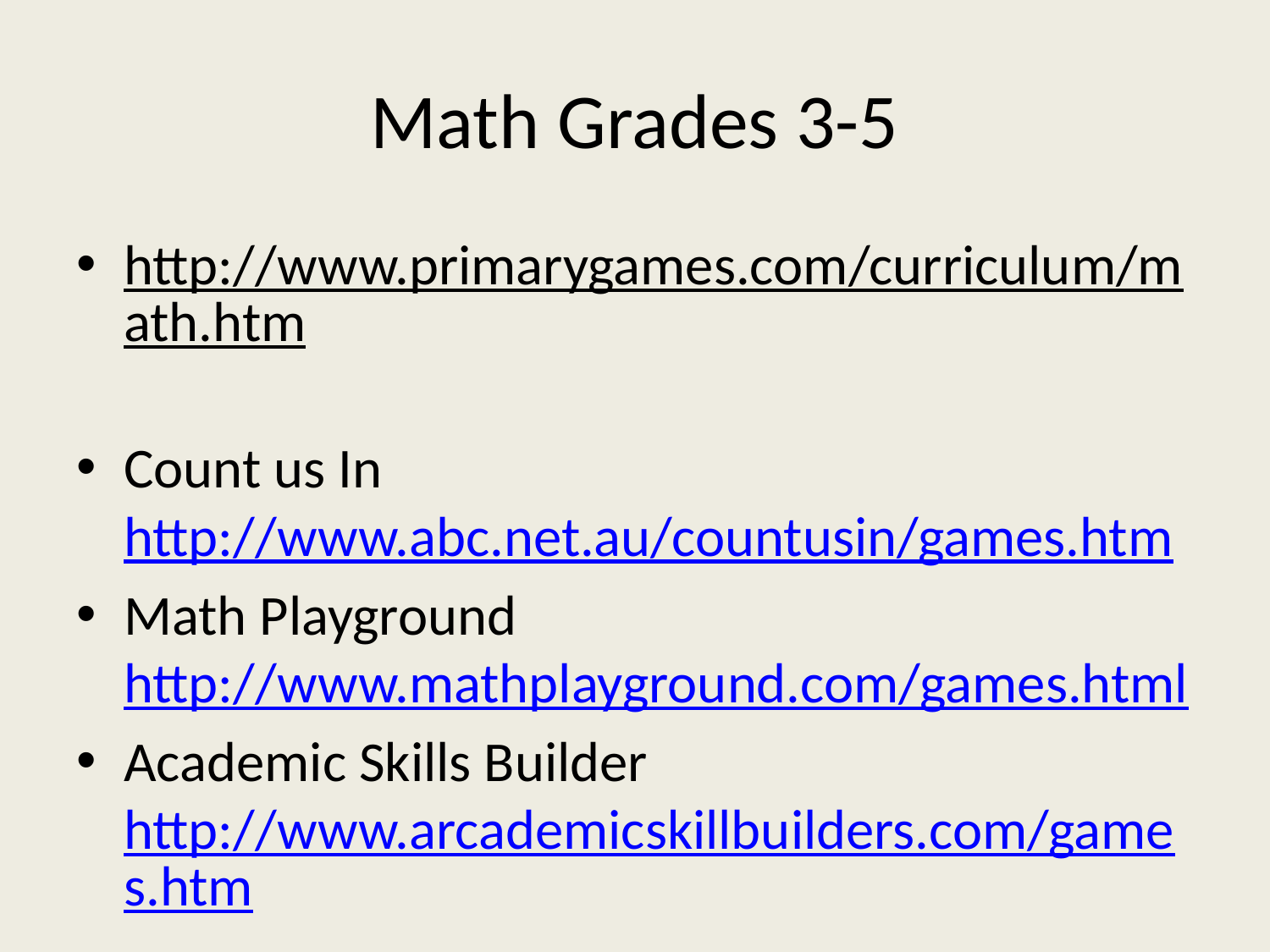

# Math Grades 3-5
http://www.primarygames.com/curriculum/math.htm
Count us In      http://www.abc.net.au/countusin/games.htm
Math Playground  http://www.mathplayground.com/games.html
Academic Skills Builder   http://www.arcademicskillbuilders.com/games.htm